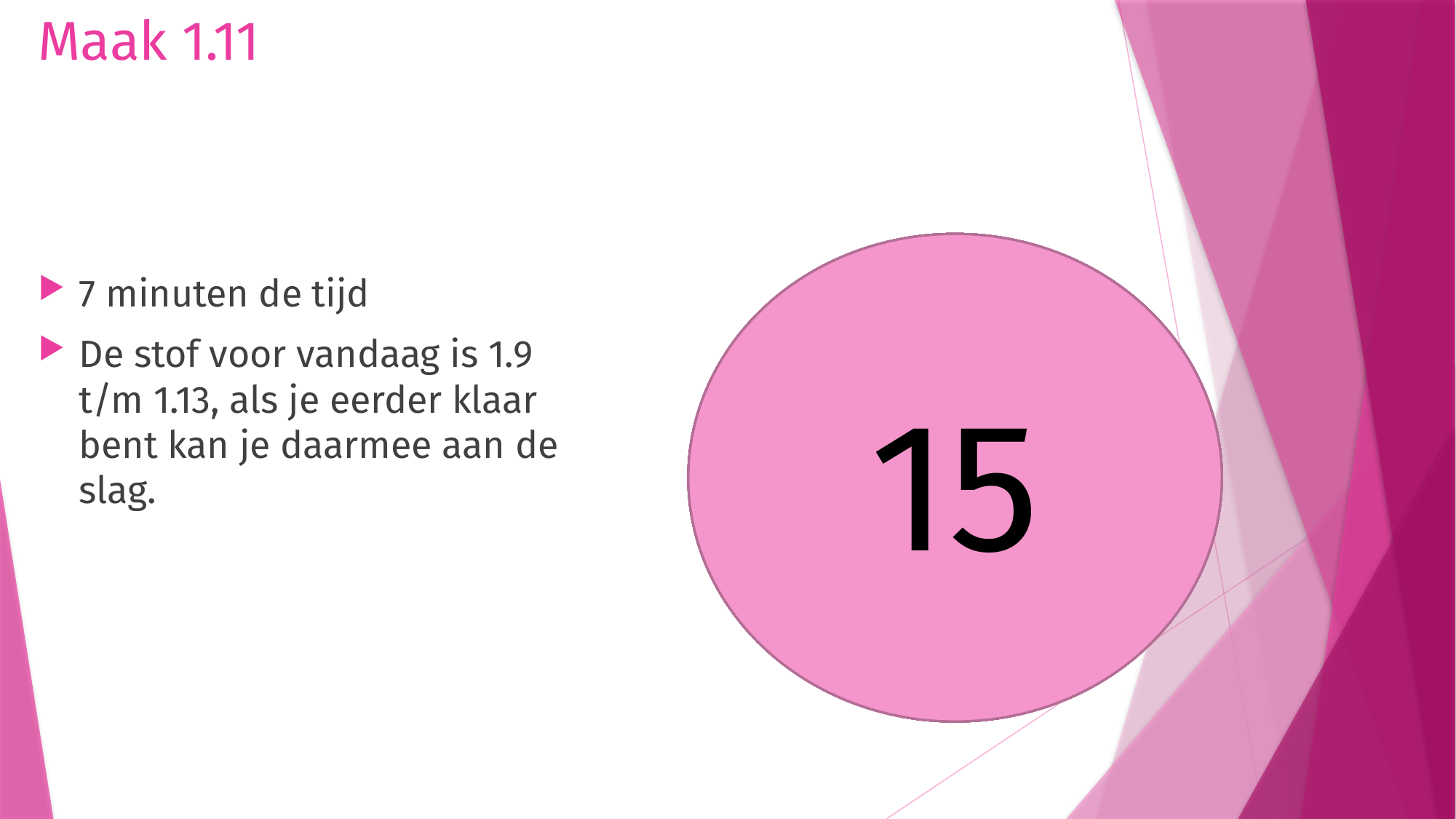

# Maak 1.11

7 minuten de tijd
De stof voor vandaag is 1.9 t/m 1.13, als je eerder klaar bent kan je daarmee aan de slag.

15
14
12
13
11
10
8
9
5
6
7
4
3
1
2